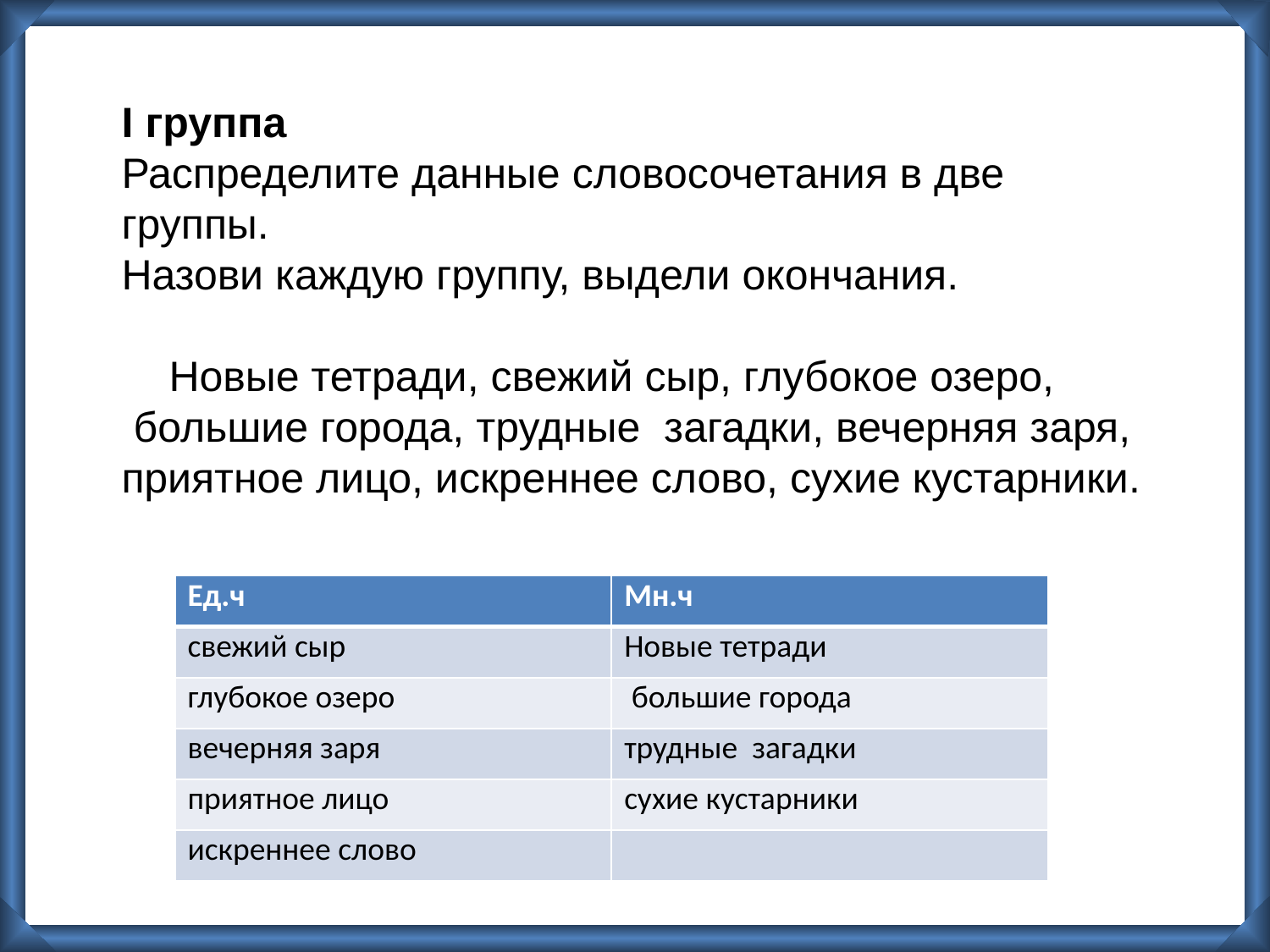

I группа
Распределите данные словосочетания в две группы.
Назови каждую группу, выдели окончания.

    Новые тетради, свежий сыр, глубокое озеро,
 большие города, трудные  загадки, вечерняя заря,
приятное лицо, искреннее слово, сухие кустарники.
| Ед.ч | Мн.ч |
| --- | --- |
| свежий сыр | Новые тетради |
| глубокое озеро | большие города |
| вечерняя заря | трудные  загадки |
| приятное лицо | сухие кустарники |
| искреннее слово |  |